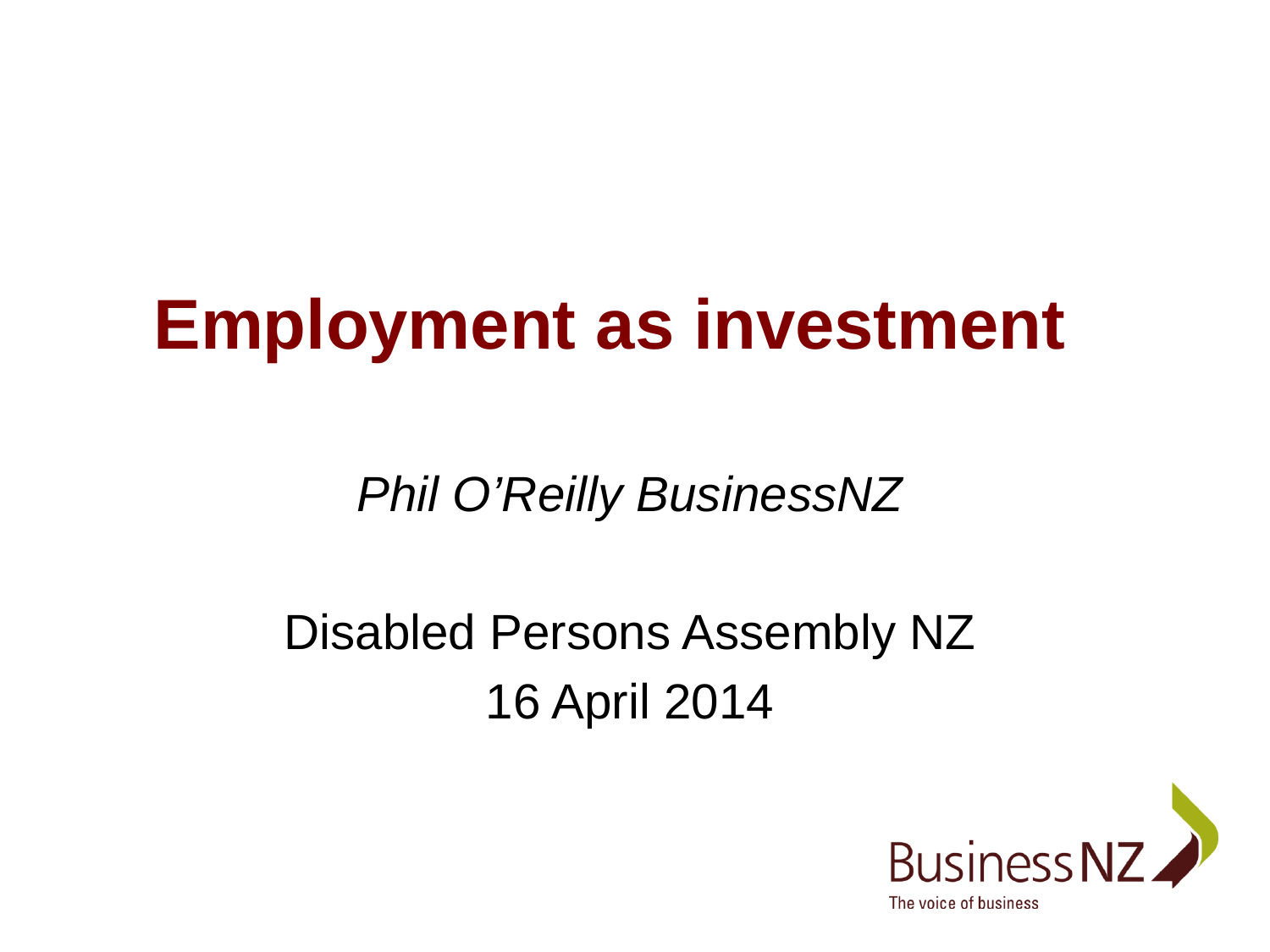

# Employment as investment
Phil O’Reilly BusinessNZ

Disabled Persons Assembly NZ
16 April 2014